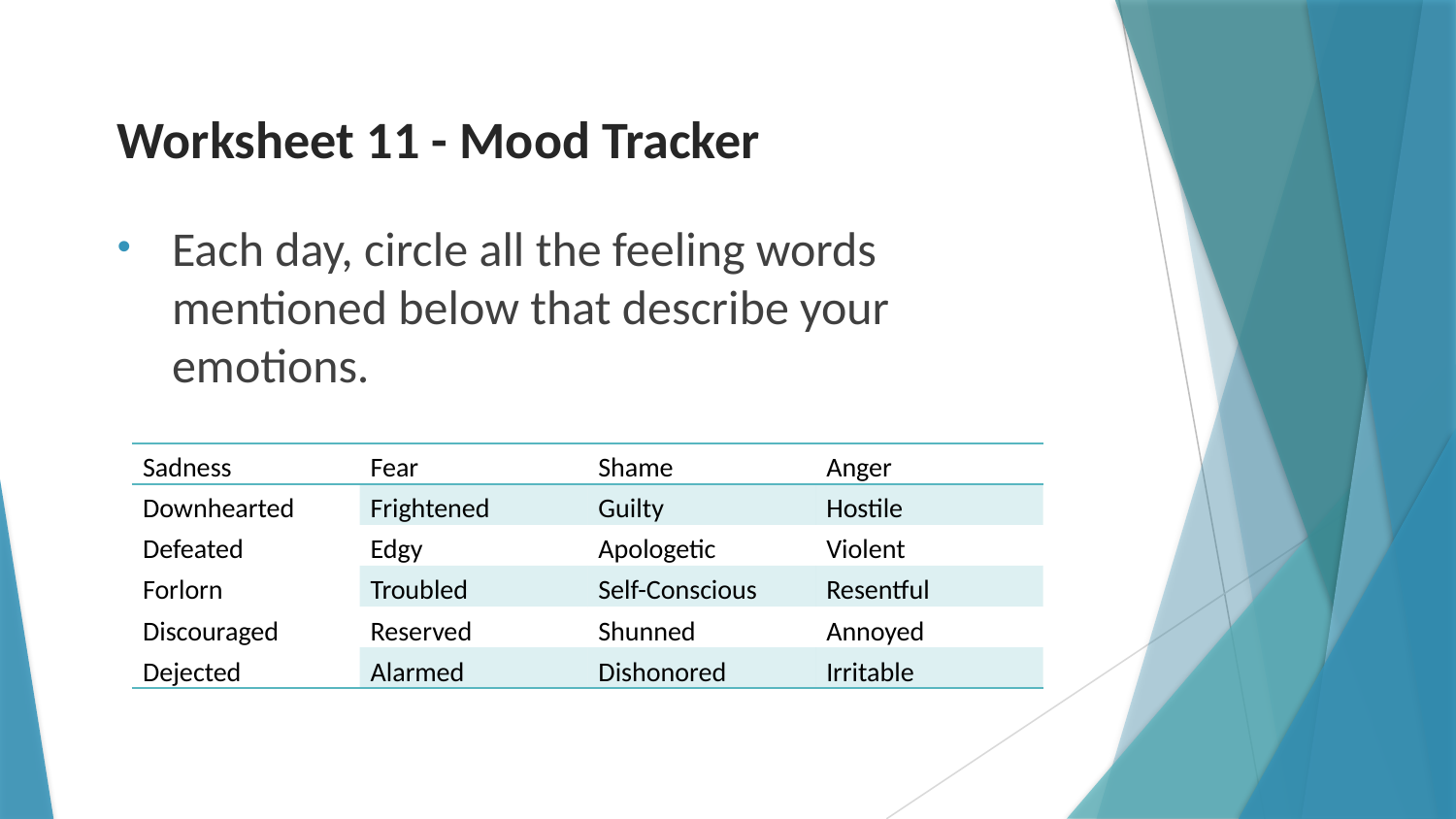

# Worksheet 11 - Mood Tracker
Each day, circle all the feeling words mentioned below that describe your emotions.
| Sadness | Fear | Shame | Anger |
| --- | --- | --- | --- |
| Downhearted | Frightened | Guilty | Hostile |
| Defeated | Edgy | Apologetic | Violent |
| Forlorn | Troubled | Self-Conscious | Resentful |
| Discouraged | Reserved | Shunned | Annoyed |
| Dejected | Alarmed | Dishonored | Irritable |